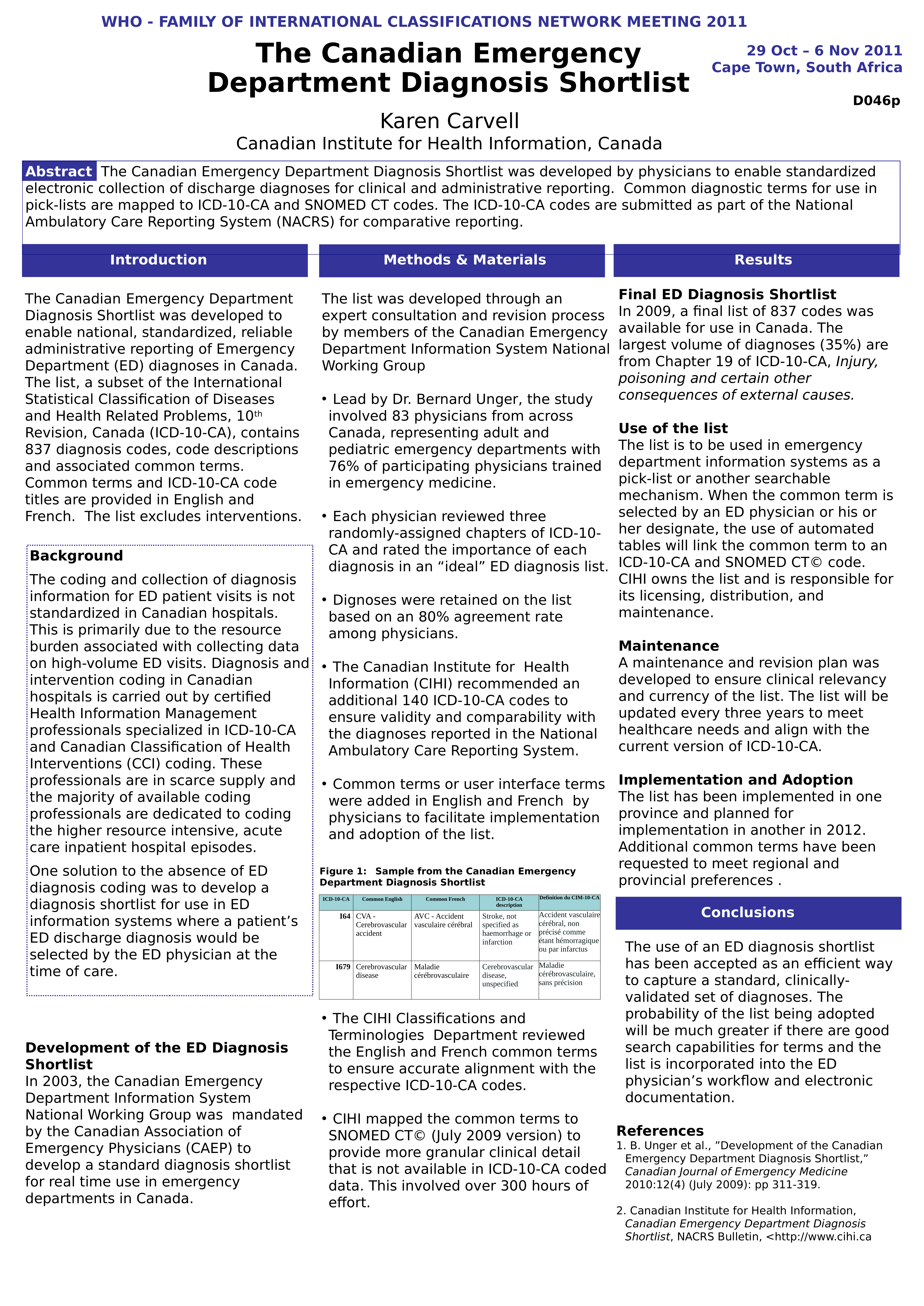

WHO - FAMILY OF INTERNATIONAL CLASSIFICATIONS NETWORK MEETING 2011
The Canadian Emergency Department Diagnosis Shortlist
Karen Carvell
Canadian Institute for Health Information, Canada
29 Oct – 6 Nov 2011
Cape Town, South Africa
D046p

Abstract  The Canadian Emergency Department Diagnosis Shortlist was developed by physicians to enable standardized electronic collection of discharge diagnoses for clinical and administrative reporting.  Common diagnostic terms for use in pick-lists are mapped to ICD-10-CA and SNOMED CT codes. The ICD-10-CA codes are submitted as part of the National Ambulatory Care Reporting System (NACRS) for comparative reporting.

Introduction
Methods & Materials
Results

Final ED Diagnosis Shortlist
In 2009, a final list of 837 codes was available for use in Canada. The largest volume of diagnoses (35%) are from Chapter 19 of ICD-10-CA, Injury, poisoning and certain other consequences of external causes.

Use of the list
The list is to be used in emergency department information systems as a pick-list or another searchable mechanism. When the common term is selected by an ED physician or his or her designate, the use of automated tables will link the common term to an ICD-10-CA and SNOMED CT© code. CIHI owns the list and is responsible for its licensing, distribution, and maintenance.

Maintenance
A maintenance and revision plan was developed to ensure clinical relevancy and currency of the list. The list will be updated every three years to meet  healthcare needs and align with the current version of ICD-10-CA.

Implementation and Adoption
The list has been implemented in one province and planned for implementation in another in 2012. Additional common terms have been requested to meet regional and provincial preferences .

The Canadian Emergency Department Diagnosis Shortlist was developed to enable national, standardized, reliable administrative reporting of Emergency Department (ED) diagnoses in Canada. The list, a subset of the International Statistical Classification of Diseases and Health Related Problems, 10th Revision, Canada (ICD-10-CA), contains 837 diagnosis codes, code descriptions and associated common terms. Common terms and ICD-10-CA code titles are provided in English and French.  The list excludes interventions.
The list was developed through an  expert consultation and revision process  by members of the Canadian Emergency Department Information System National Working Group

 Lead by Dr. Bernard Unger, the study involved 83 physicians from across Canada, representing adult and pediatric emergency departments with 76% of participating physicians trained in emergency medicine.

 Each physician reviewed three  randomly-assigned chapters of ICD-10-CA and rated the importance of each diagnosis in an “ideal” ED diagnosis list.

 Dignoses were retained on the list based on an 80% agreement rate among physicians.

 The Canadian Institute for  Health Information (CIHI) recommended an additional 140 ICD-10-CA codes to ensure validity and comparability with the diagnoses reported in the National Ambulatory Care Reporting System.

 Common terms or user interface terms were added in English and French  by physicians to facilitate implementation and adoption of the list.

 The CIHI Classifications and Terminologies  Department reviewed the English and French common terms to ensure accurate alignment with the respective ICD-10-CA codes.

 CIHI mapped the common terms to SNOMED CT© (July 2009 version) to provide more granular clinical detail that is not available in ICD-10-CA coded data. This involved over 300 hours of effort.
Background
The coding and collection of diagnosis information for ED patient visits is not standardized in Canadian hospitals. This is primarily due to the resource burden associated with collecting data on high-volume ED visits. Diagnosis and intervention coding in Canadian hospitals is carried out by certified Health Information Management professionals specialized in ICD-10-CA and Canadian Classification of Health Interventions (CCI) coding. These professionals are in scarce supply and the majority of available coding professionals are dedicated to coding the higher resource intensive, acute care inpatient hospital episodes.
One solution to the absence of ED diagnosis coding was to develop a diagnosis shortlist for use in ED information systems where a patient’s ED discharge diagnosis would be selected by the ED physician at the time of care.

Figure 1:  	Sample from the Canadian Emergency Department Diagnosis Shortlist
| ICD-10-CA | Common English | Common French | ICD-10-CA description | Definition du CIM-10-CA |
| --- | --- | --- | --- | --- |
| I64 | CVA - Cerebrovascular accident | AVC - Accident vasculaire cérébral | Stroke, not specified as haemorrhage or infarction | Accident vasculaire cérébral, non précisé comme étant hémorragique ou par infarctus |
| I679 | Cerebrovascular disease | Maladie cérébrovasculaire | Cerebrovascular disease, unspecified | Maladie cérébrovasculaire, sans précision |

Conclusions
  The use of an ED diagnosis shortlist  has been accepted as an efficient way to capture a standard, clinically-validated set of diagnoses. The probability of the list being adopted will be much greater if there are good search capabilities for terms and the list is incorporated into the ED physician’s workflow and electronic documentation.

References
1. B. Unger et al., ”Development of the Canadian Emergency Department Diagnosis Shortlist,” Canadian Journal of Emergency Medicine 2010:12(4) (July 2009): pp 311-319.

2. Canadian Institute for Health Information, Canadian Emergency Department Diagnosis Shortlist, NACRS Bulletin, <http://www.cihi.ca

Development of the ED Diagnosis Shortlist
In 2003, the Canadian Emergency Department Information System National Working Group was  mandated by the Canadian Association of Emergency Physicians (CAEP) to develop a standard diagnosis shortlist for real time use in emergency departments in Canada.